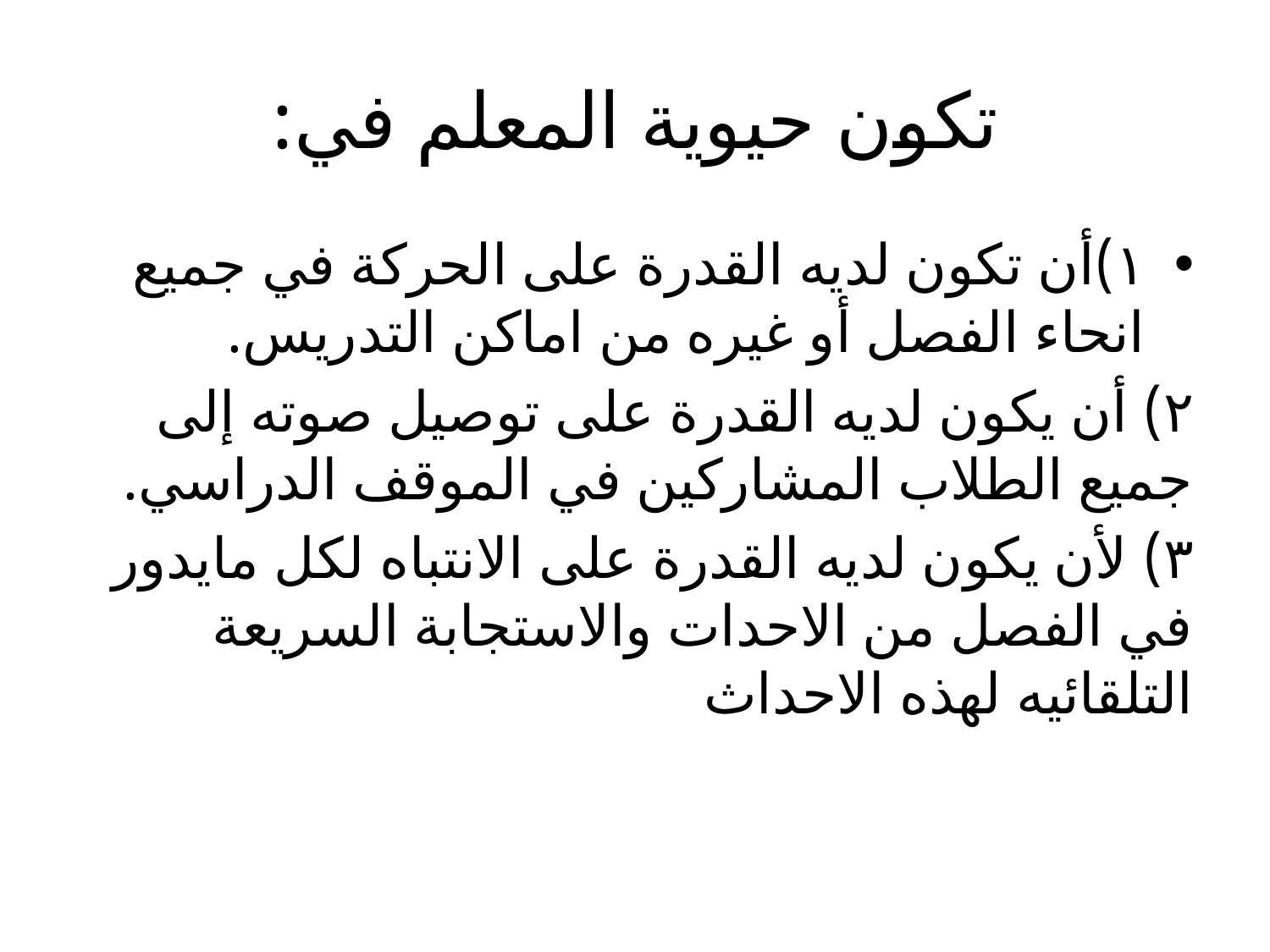

# تكون حيوية المعلم في:
١)أن تكون لديه القدرة على الحركة في جميع انحاء الفصل أو غيره من اماكن التدريس.
٢) أن يكون لديه القدرة على توصيل صوته إلى جميع الطلاب المشاركين في الموقف الدراسي.
٣) لأن يكون لديه القدرة على الانتباه لكل مايدور في الفصل من الاحدات والاستجابة السريعة التلقائيه لهذه الاحداث